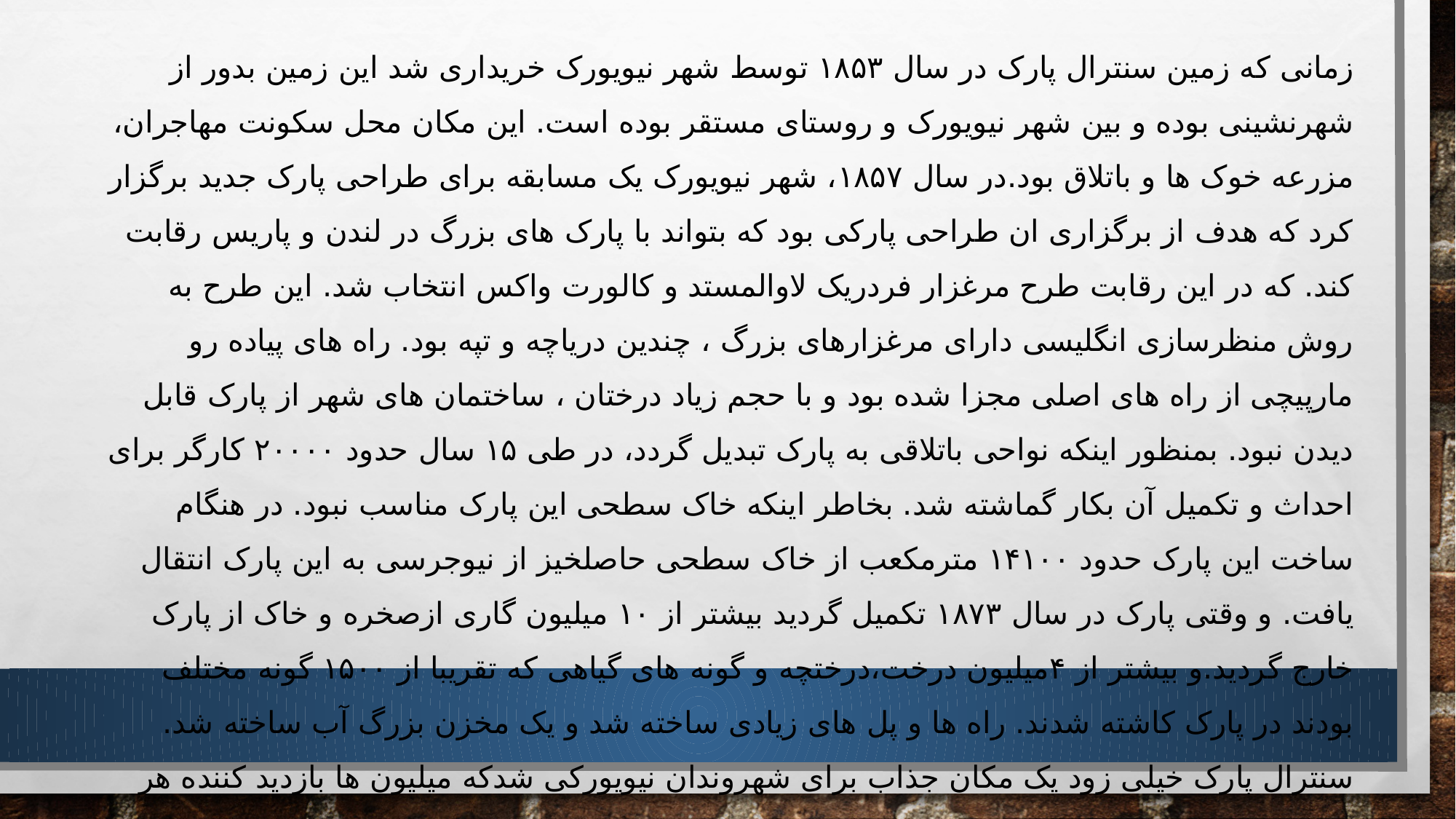

زمانی که زمین سنترال پارک در سال ۱۸۵۳ توسط شهر نیویورک خریداری شد این زمین بدور از شهرنشینی بوده و بین شهر نیویورک و روستای مستقر بوده است. این مکان محل سکونت مهاجران، مزرعه خوک ها و باتلاق بود.در سال ۱۸۵۷، شهر نیویورک یک مسابقه برای طراحی پارک جدید برگزار کرد که هدف از برگزاری ان طراحی پارکی بود که بتواند با پارک های بزرگ در لندن و پاریس رقابت کند. که در این رقابت طرح مرغزار فردریک لاوالمستد و کالورت واکس انتخاب شد. این طرح به روش منظرسازی انگلیسی دارای مرغزارهای بزرگ ، چندین دریاچه و تپه بود. راه های پیاده رو مارپیچی از راه های اصلی مجزا شده بود و با حجم زیاد درختان ، ساختمان های شهر از پارک قابل دیدن نبود. بمنظور اینکه نواحی باتلاقی به پارک تبدیل گردد، در طی ۱۵ سال حدود ۲۰۰۰۰ کارگر برای احداث و تکمیل آن بکار گماشته شد. بخاطر اینکه خاک سطحی این پارک مناسب نبود. در هنگام ساخت این پارک حدود ۱۴۱۰۰ مترمکعب از خاک سطحی حاصلخیز از نیوجرسی به این پارک انتقال یافت. و وقتی پارک در سال ۱۸۷۳ تکمیل گردید بیشتر از ۱۰ میلیون گاری ازصخره و خاک از پارک خارج گردید.و بیشتر از ۴میلیون درخت،درختچه و گونه های گیاهی که تقریبا از ۱۵۰۰ گونه مختلف بودند در پارک کاشته شدند. راه ها و پل های زیادی ساخته شد و یک مخزن بزرگ آب ساخته شد. سنترال پارک خیلی زود یک مکان جذاب برای شهروندان نیویورکی شدکه میلیون ها بازدید کننده هر سال از این پارک دیدن می کنند.